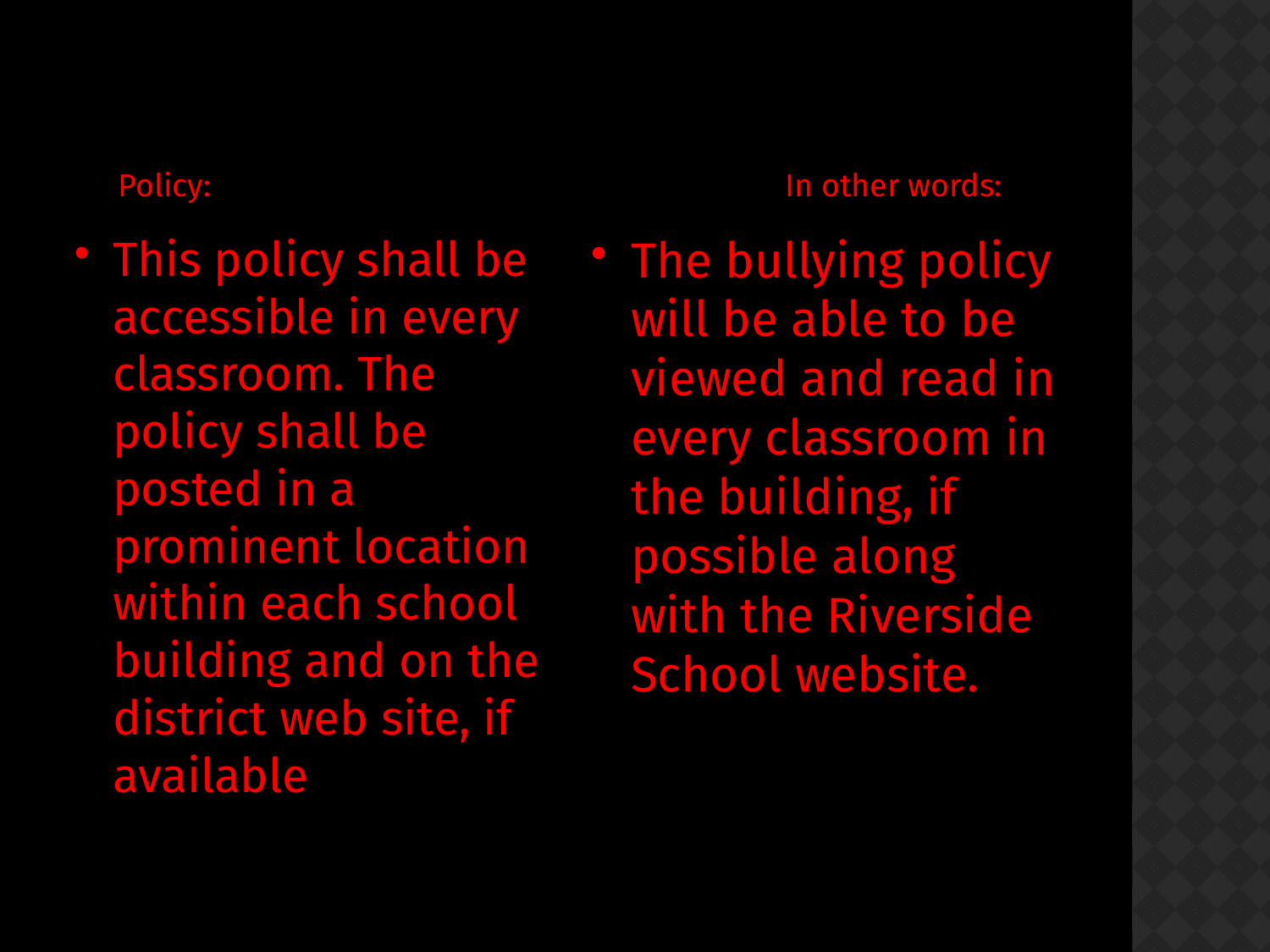

Policy:
In other words:
This policy shall be accessible in every classroom. The policy shall be posted in a prominent location within each school building and on the district web site, if available
The bullying policy will be able to be viewed and read in every classroom in the building, if possible along with the Riverside School website.